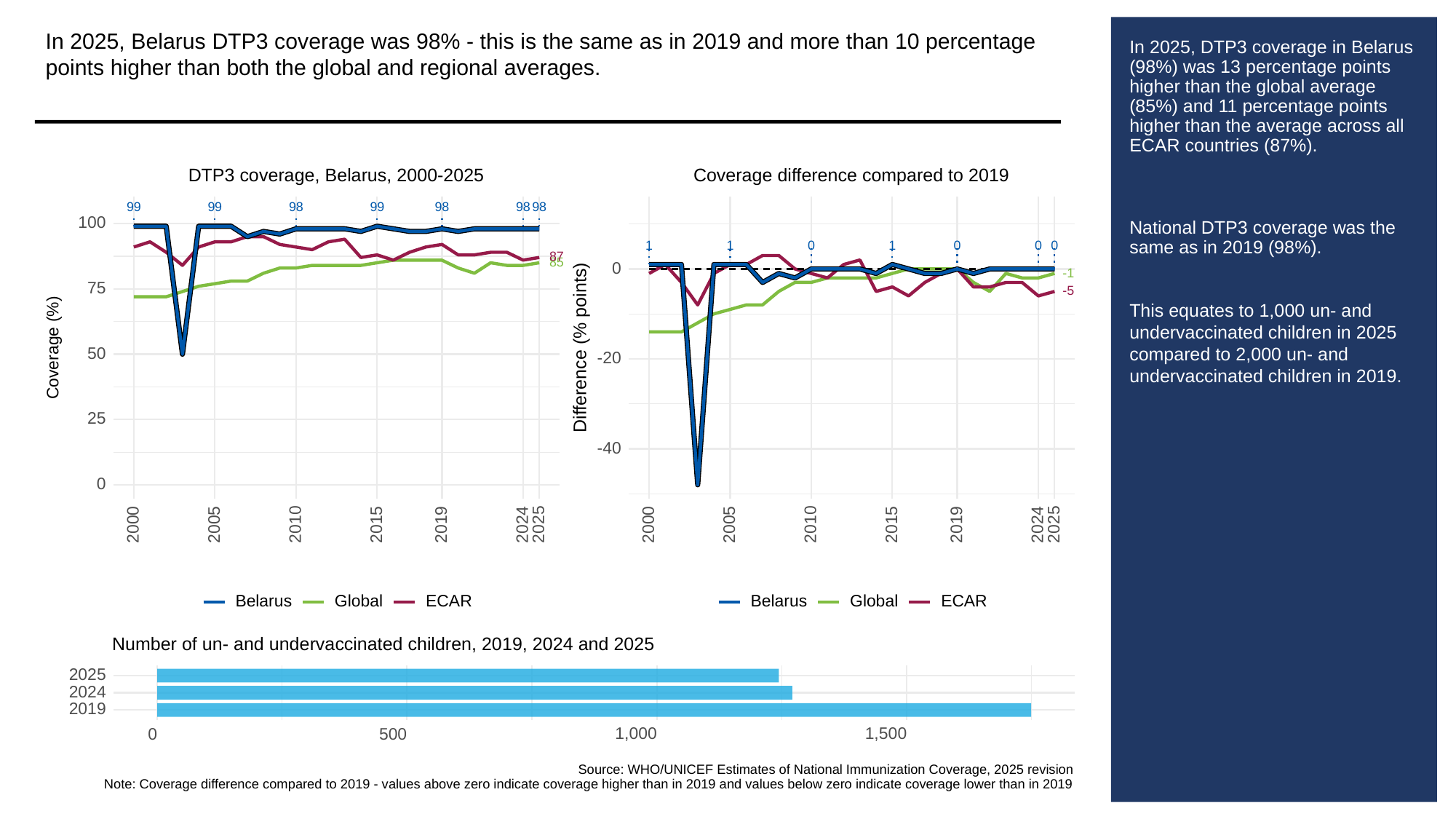

In 2025, Belarus DTP3 coverage was 98% - this is the same as in 2019 and more than 10 percentage points higher than both the global and regional averages.
# In 2025, DTP3 coverage in Belarus (98%) was 13 percentage points higher than the global average (85%) and 11 percentage points higher than the average across all ECAR countries (87%).

National DTP3 coverage was the same as in 2019 (98%).

This equates to 1,000 un- and undervaccinated children in 2025 compared to 2,000 un- and undervaccinated children in 2019.

Coverage difference compared to 2019
DTP3 coverage, Belarus, 2000-2025

99
99
98
99
98
98
98
100

0
0
0
0
1
1
1

87

85

0

-1

75
-5

Difference (% points)
Coverage (%)
50
-20

25

-40

0

2000
2005
2010
2015
2019
2024
2025
2000
2005
2010
2015
2019
2024
2025
Global
ECAR
Global
ECAR
Belarus
Belarus

Number of un- and undervaccinated children, 2019, 2024 and 2025

2025

2024

2019

1,000
1,500
0
500
Source: WHO/UNICEF Estimates of National Immunization Coverage, 2025 revision
Note: Coverage difference compared to 2019 - values above zero indicate coverage higher than in 2019 and values below zero indicate coverage lower than in 2019